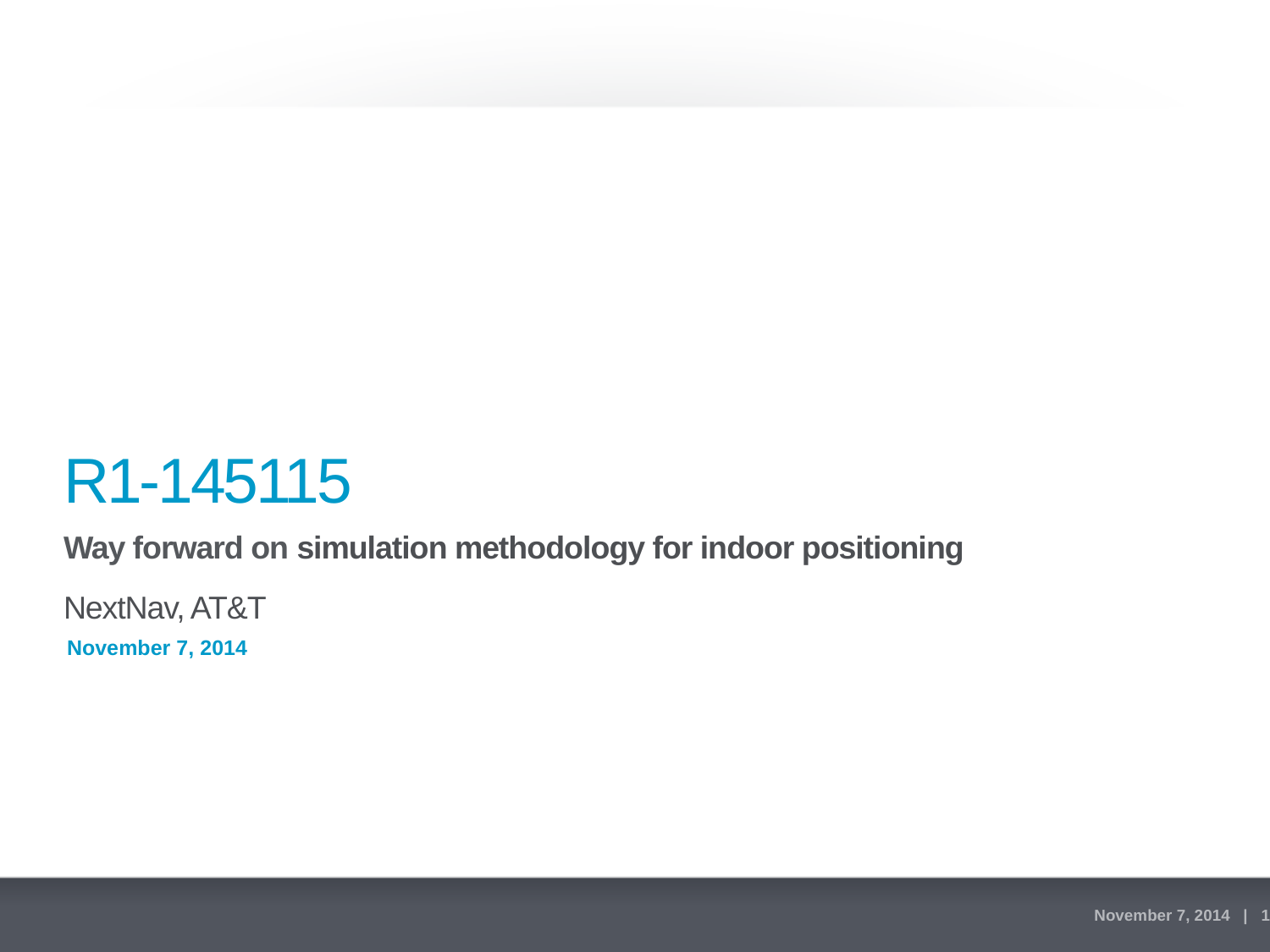

# R1-145115
Way forward on simulation methodology for indoor positioning
NextNav, AT&T
November 7, 2014   |   1